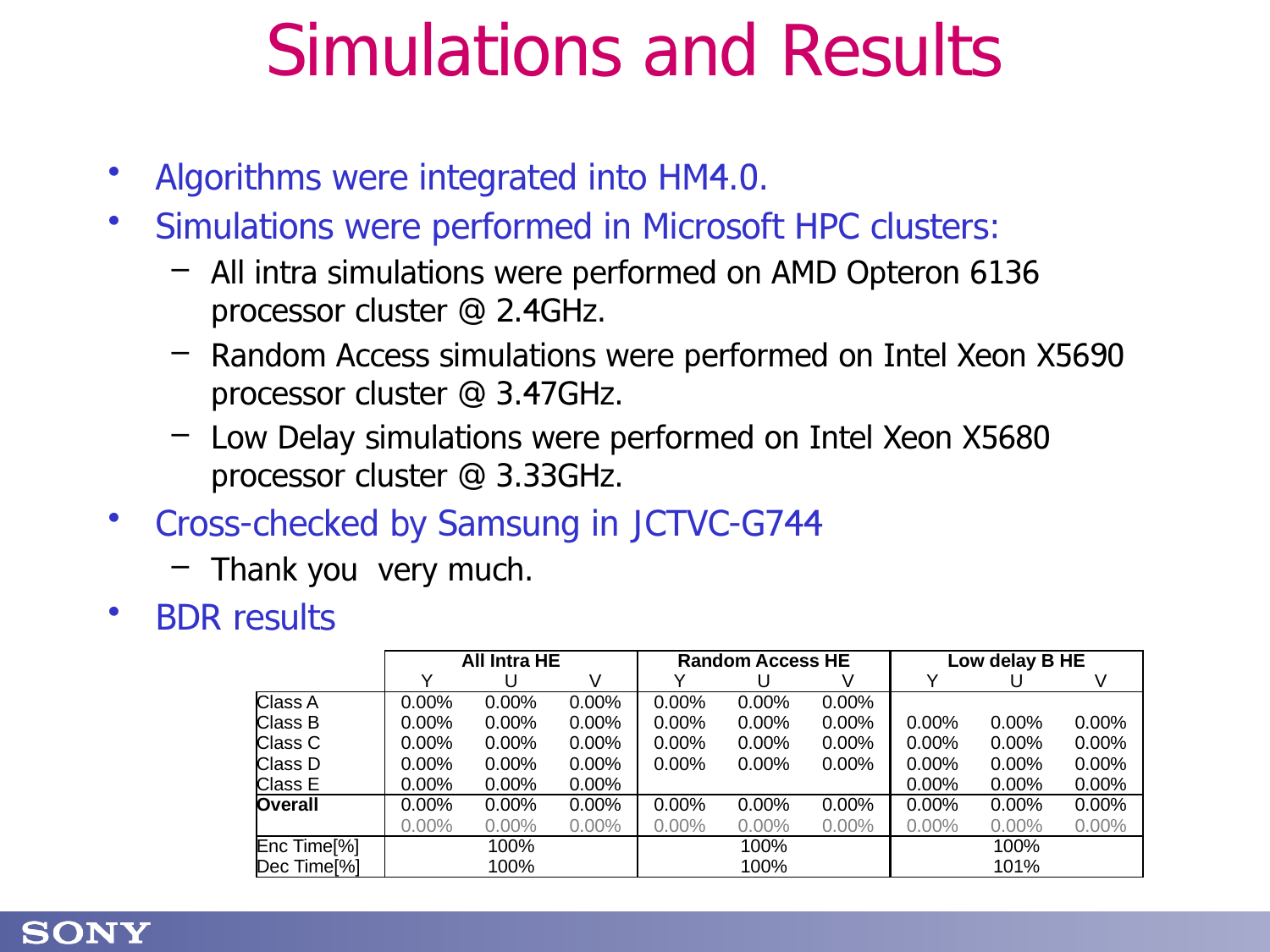

# Simulations and Results
Algorithms were integrated into HM4.0.
Simulations were performed in Microsoft HPC clusters:
All intra simulations were performed on AMD Opteron 6136 processor cluster @ 2.4GHz.
Random Access simulations were performed on Intel Xeon X5690 processor cluster @ 3.47GHz.
Low Delay simulations were performed on Intel Xeon X5680 processor cluster @ 3.33GHz.
Cross-checked by Samsung in JCTVC-G744
Thank you  very much.
BDR results
|  | All Intra HE |  |  |
| --- | --- | --- | --- |
|  | Y | U | V |
| Class A | 0.00% | 0.00% | 0.00% |
| Class B | 0.00% | 0.00% | 0.00% |
| Class C | 0.00% | 0.00% | 0.00% |
| Class D | 0.00% | 0.00% | 0.00% |
| Class E | 0.00% | 0.00% | 0.00% |
| Overall | 0.00% | 0.00% | 0.00% |
|  | 0.00% | 0.00% | 0.00% |
| Enc Time[%] | 100% |  |  |
| Dec Time[%] | 100% |  |  |
| Random Access HE |  |  |
| --- | --- | --- |
| Y | U | V |
| 0.00% | 0.00% | 0.00% |
| 0.00% | 0.00% | 0.00% |
| 0.00% | 0.00% | 0.00% |
| 0.00% | 0.00% | 0.00% |
|  |  |  |
| 0.00% | 0.00% | 0.00% |
| 0.00% | 0.00% | 0.00% |
| 100% |  |  |
| 100% |  |  |
| Low delay B HE |  |  |
| --- | --- | --- |
| Y | U | V |
|  |  |  |
| 0.00% | 0.00% | 0.00% |
| 0.00% | 0.00% | 0.00% |
| 0.00% | 0.00% | 0.00% |
| 0.00% | 0.00% | 0.00% |
| 0.00% | 0.00% | 0.00% |
| 0.00% | 0.00% | 0.00% |
| 100% |  |  |
| 101% |  |  |